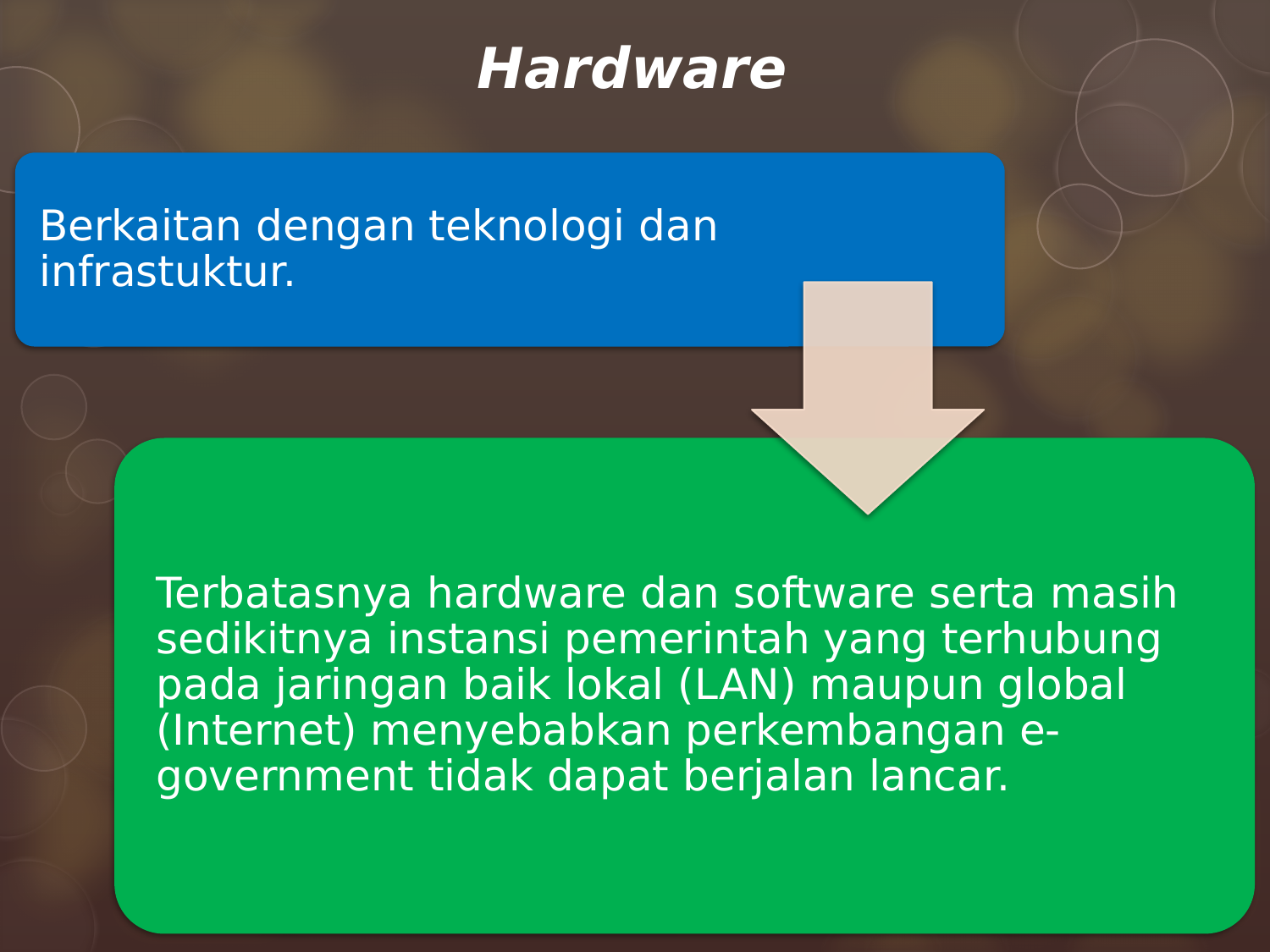

# Hardware
Berkaitan dengan teknologi dan infrastuktur.
Terbatasnya hardware dan software serta masih sedikitnya instansi pemerintah yang terhubung pada jaringan baik lokal (LAN) maupun global (Internet) menyebabkan perkembangan e-government tidak dapat berjalan lancar.